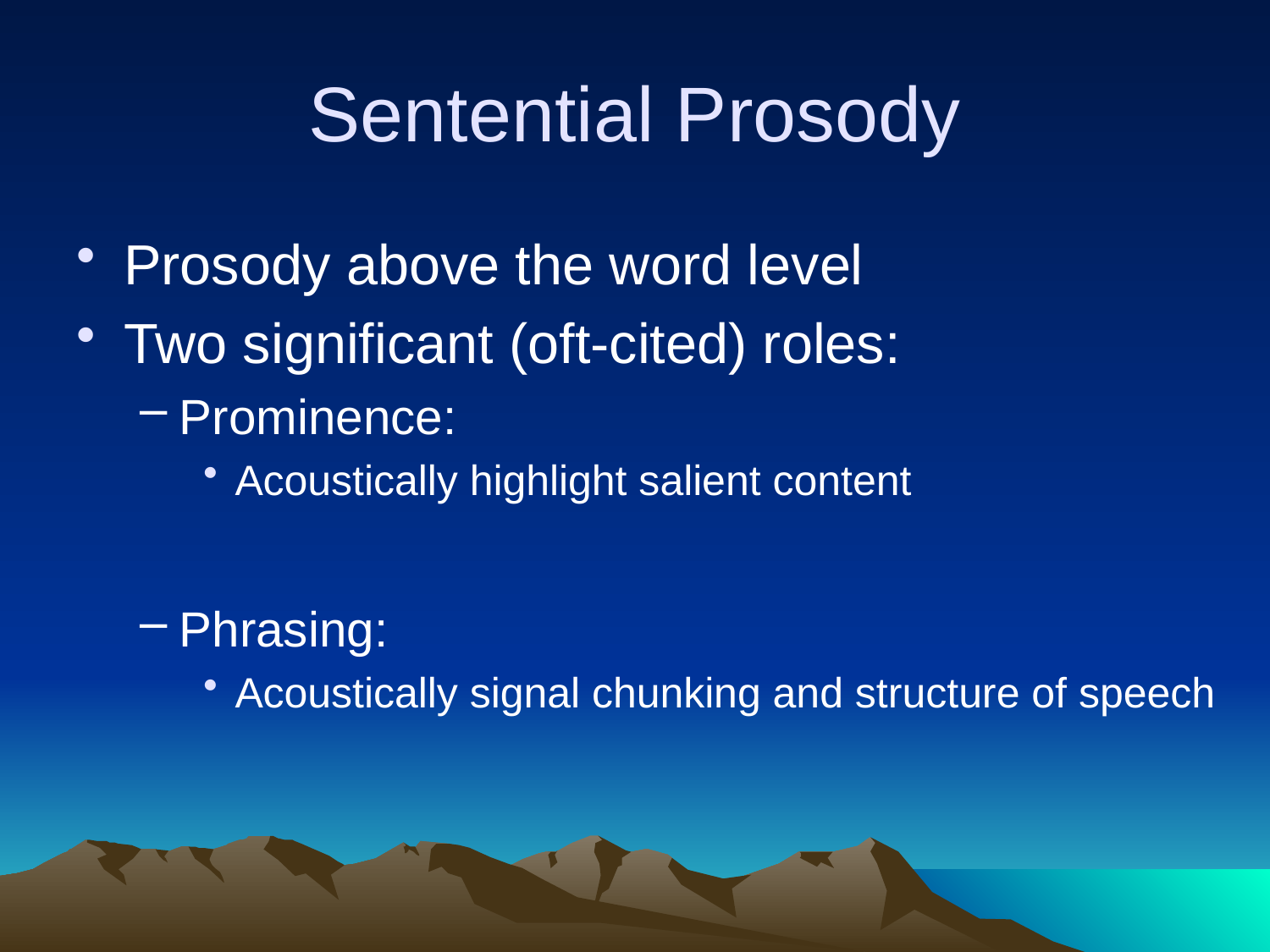

# Sentential Prosody
Prosody above the word level
Two significant (oft-cited) roles:
Prominence:
Acoustically highlight salient content

Phrasing:
Acoustically signal chunking and structure of speech